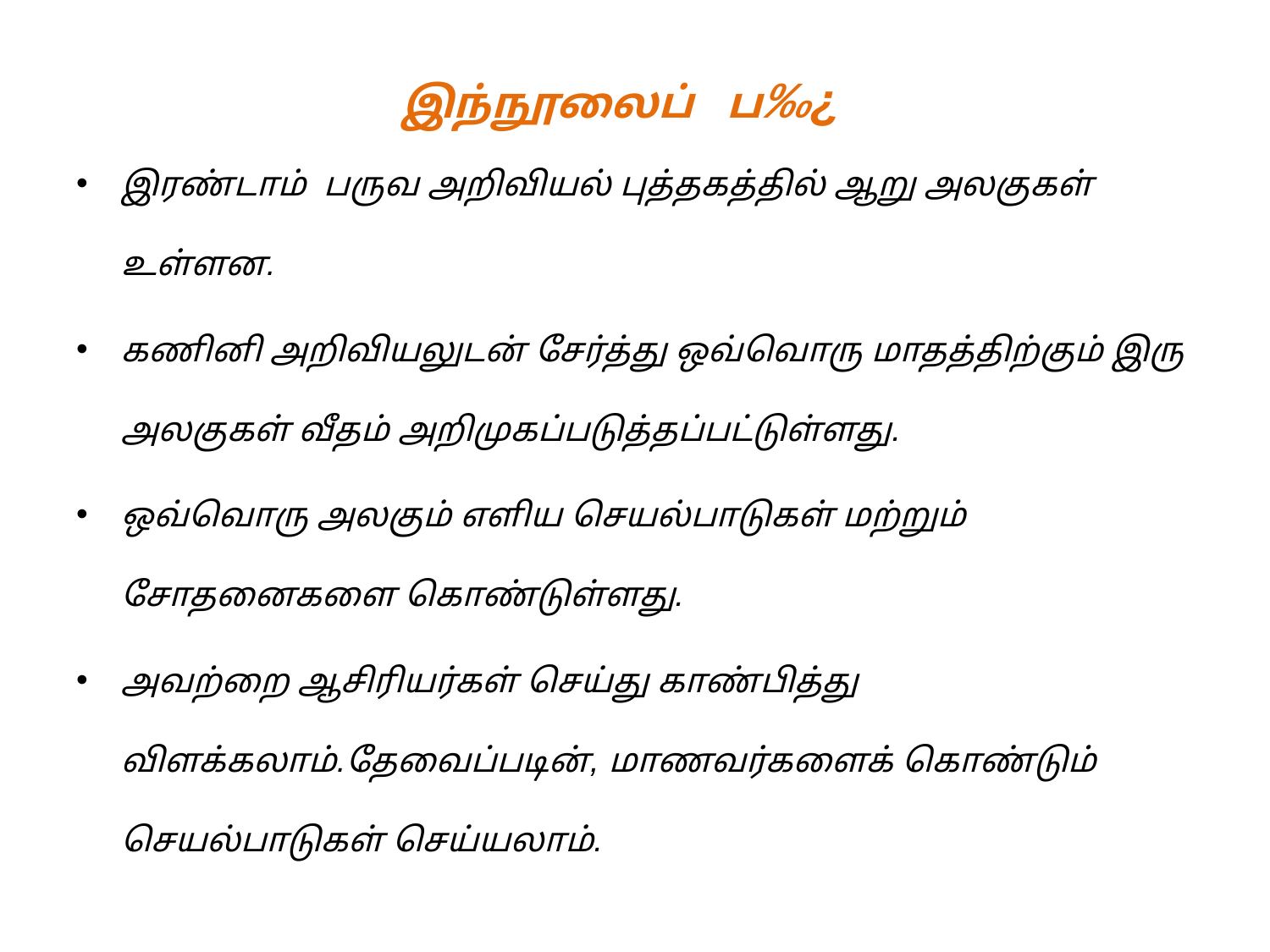

# இந்நூலைப்   ப‰¿
இரண்டாம்  பருவ அறிவியல் புத்தகத்தில் ஆறு அலகுகள் உள்ளன.
கணினி அறிவியலுடன் சேர்த்து ஒவ்வொரு மாதத்திற்கும் இரு அலகுகள் வீதம் அறிமுகப்படுத்தப்பட்டுள்ளது.
ஒவ்வொரு அலகும் எளிய செயல்பாடுகள் மற்றும் சோதனைகளை கொண்டுள்ளது.
அவற்றை ஆசிரியர்கள் செய்து காண்பித்து விளக்கலாம்.தேவைப்படின், மாணவர்களைக் கொண்டும் செயல்பாடுகள் செய்யலாம்.